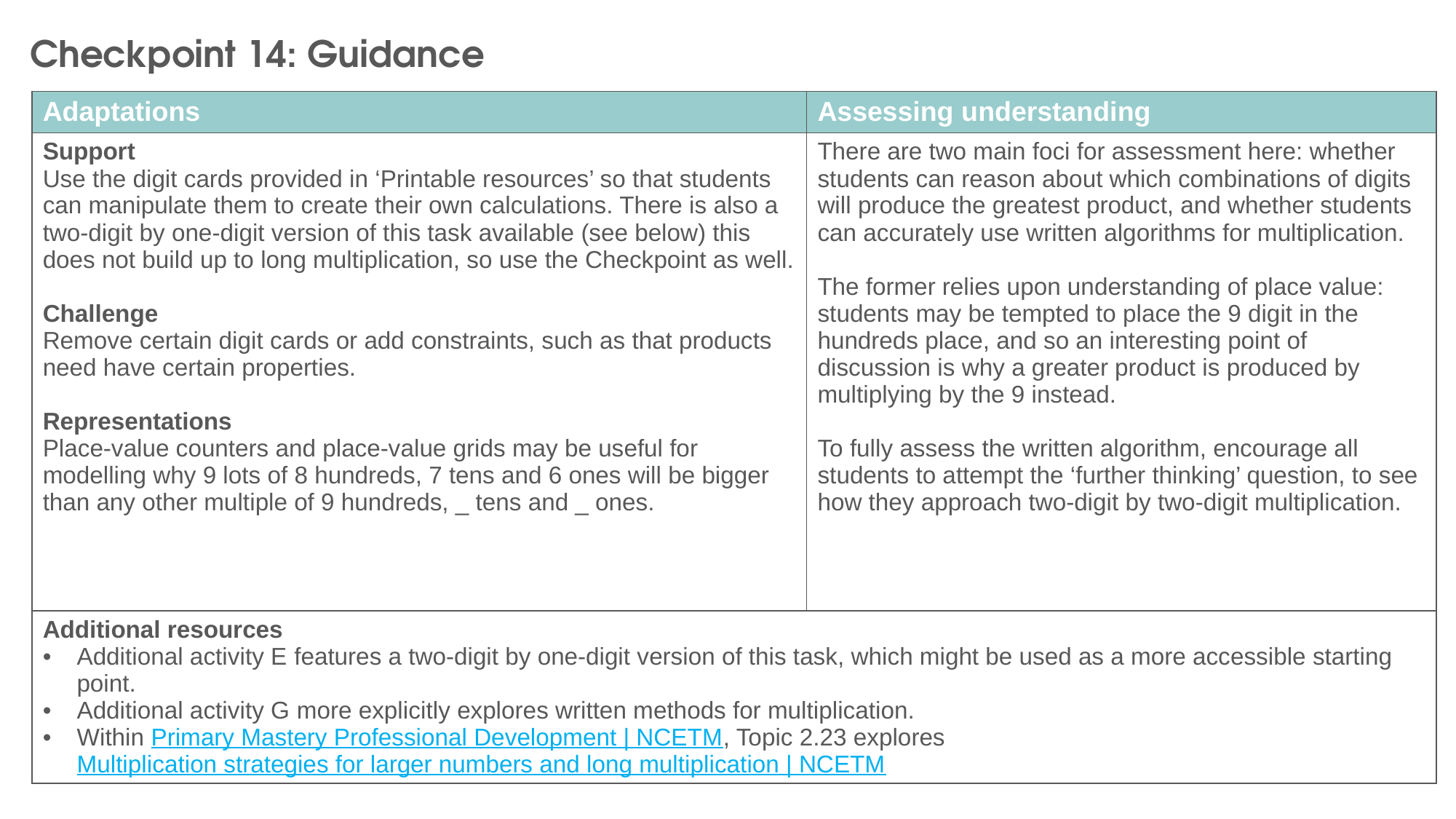

Checkpoint 14: Guidance
| Adaptations | Assessing understanding |
| --- | --- |
| Support Use the digit cards provided in ‘Printable resources’ so that students can manipulate them to create their own calculations. There is also a two-digit by one-digit version of this task available (see below) this does not build up to long multiplication, so use the Checkpoint as well. Challenge Remove certain digit cards or add constraints, such as that products need have certain properties. Representations Place-value counters and place-value grids may be useful for modelling why 9 lots of 8 hundreds, 7 tens and 6 ones will be bigger than any other multiple of 9 hundreds, \_ tens and \_ ones. | There are two main foci for assessment here: whether students can reason about which combinations of digits will produce the greatest product, and whether students can accurately use written algorithms for multiplication. The former relies upon understanding of place value: students may be tempted to place the 9 digit in the hundreds place, and so an interesting point of discussion is why a greater product is produced by multiplying by the 9 instead. To fully assess the written algorithm, encourage all students to attempt the ‘further thinking’ question, to see how they approach two-digit by two-digit multiplication. |
| Additional resources Additional activity E features a two-digit by one-digit version of this task, which might be used as a more accessible starting point. Additional activity G more explicitly explores written methods for multiplication. Within Primary Mastery Professional Development | NCETM, Topic 2.23 explores Multiplication strategies for larger numbers and long multiplication | NCETM |  |